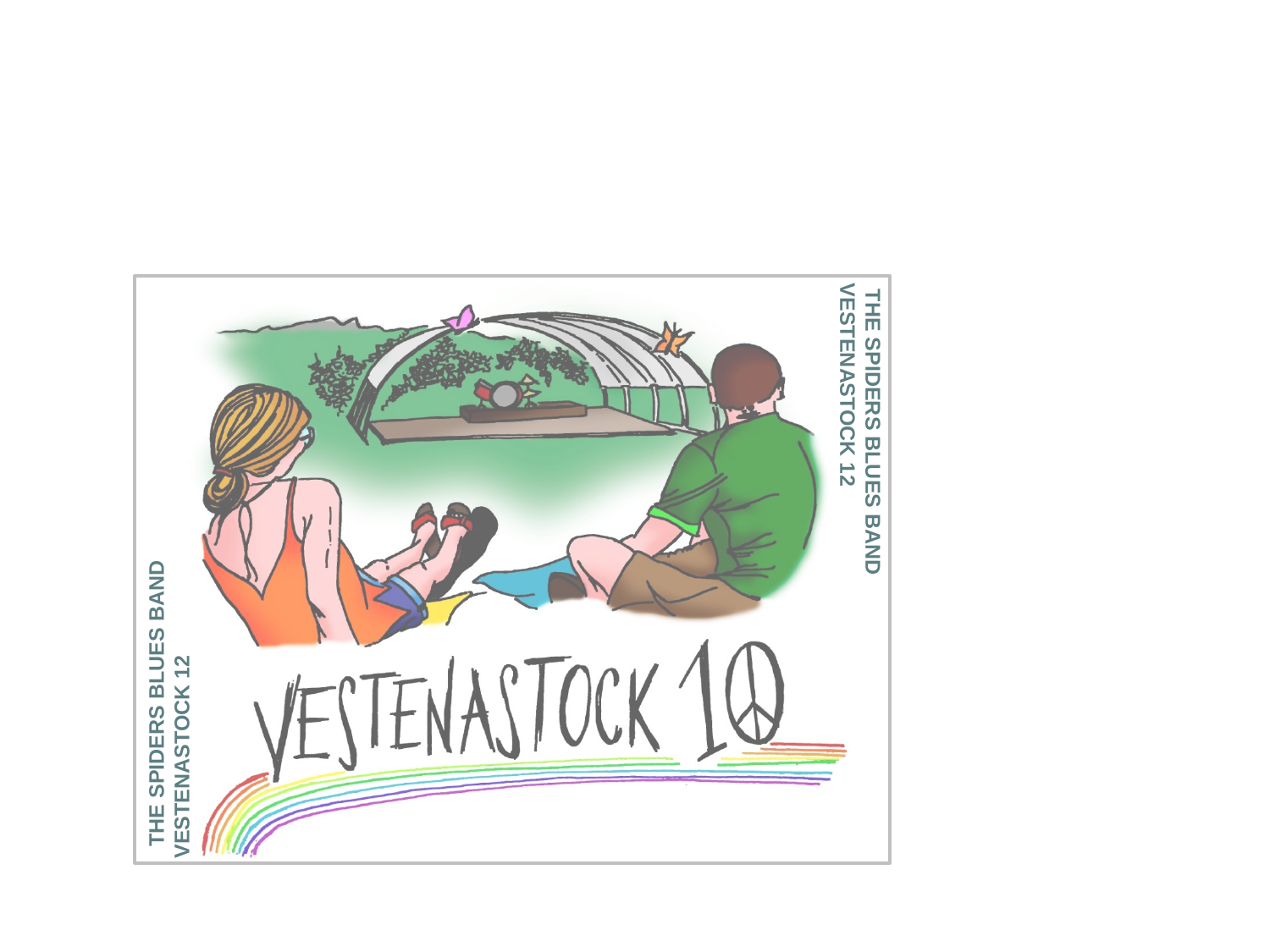

THE SPIDERS BLUES BAND                                         VESTENASTOCK 12
 THE SPIDERS BLUES BAND                                          VESTENASTOCK 12